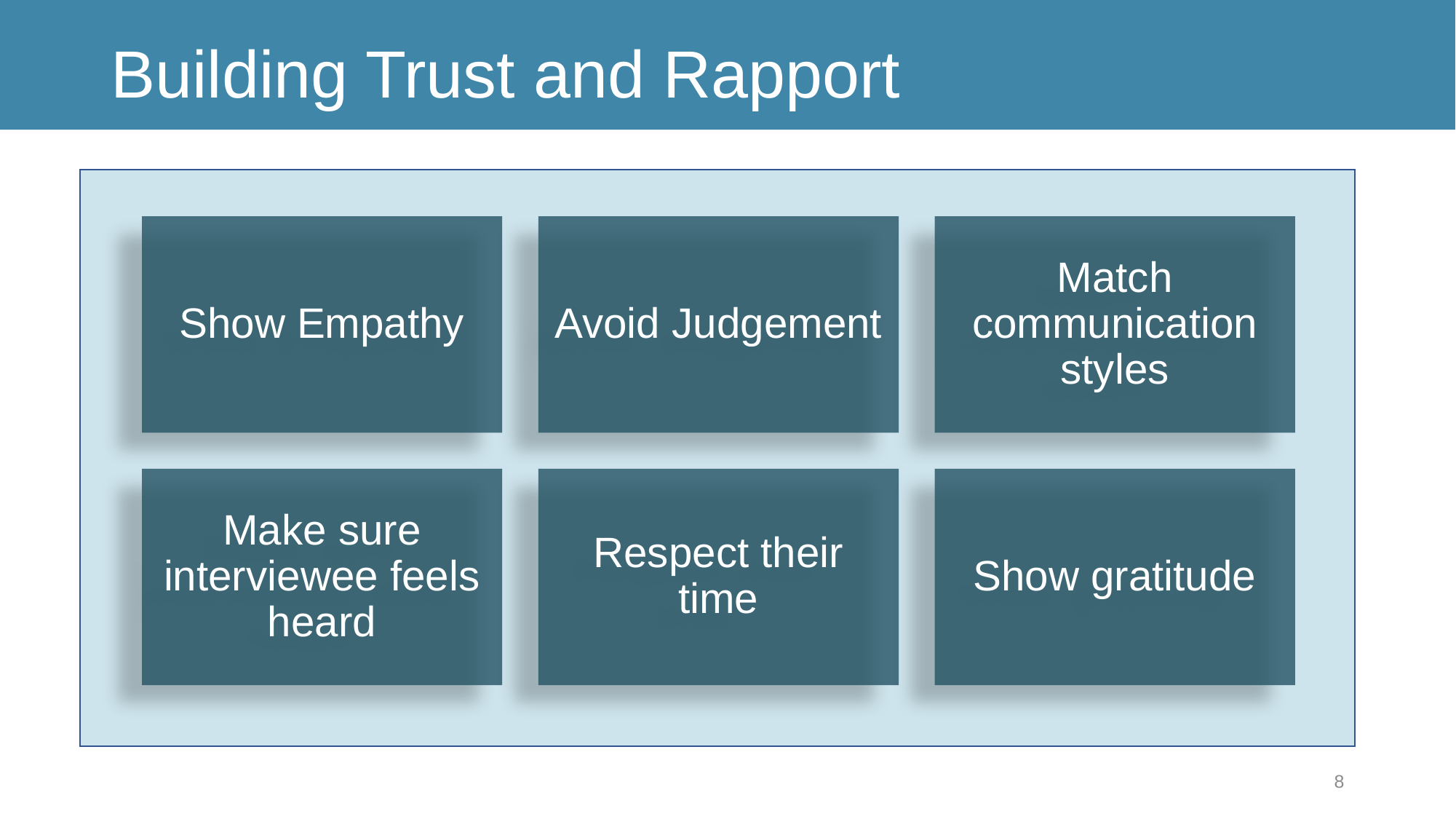

# Building Trust and Rapport

Show Empathy
Avoid Judgement
Match communication styles
Make sure interviewee feels heard
Respect their time
Show gratitude
8